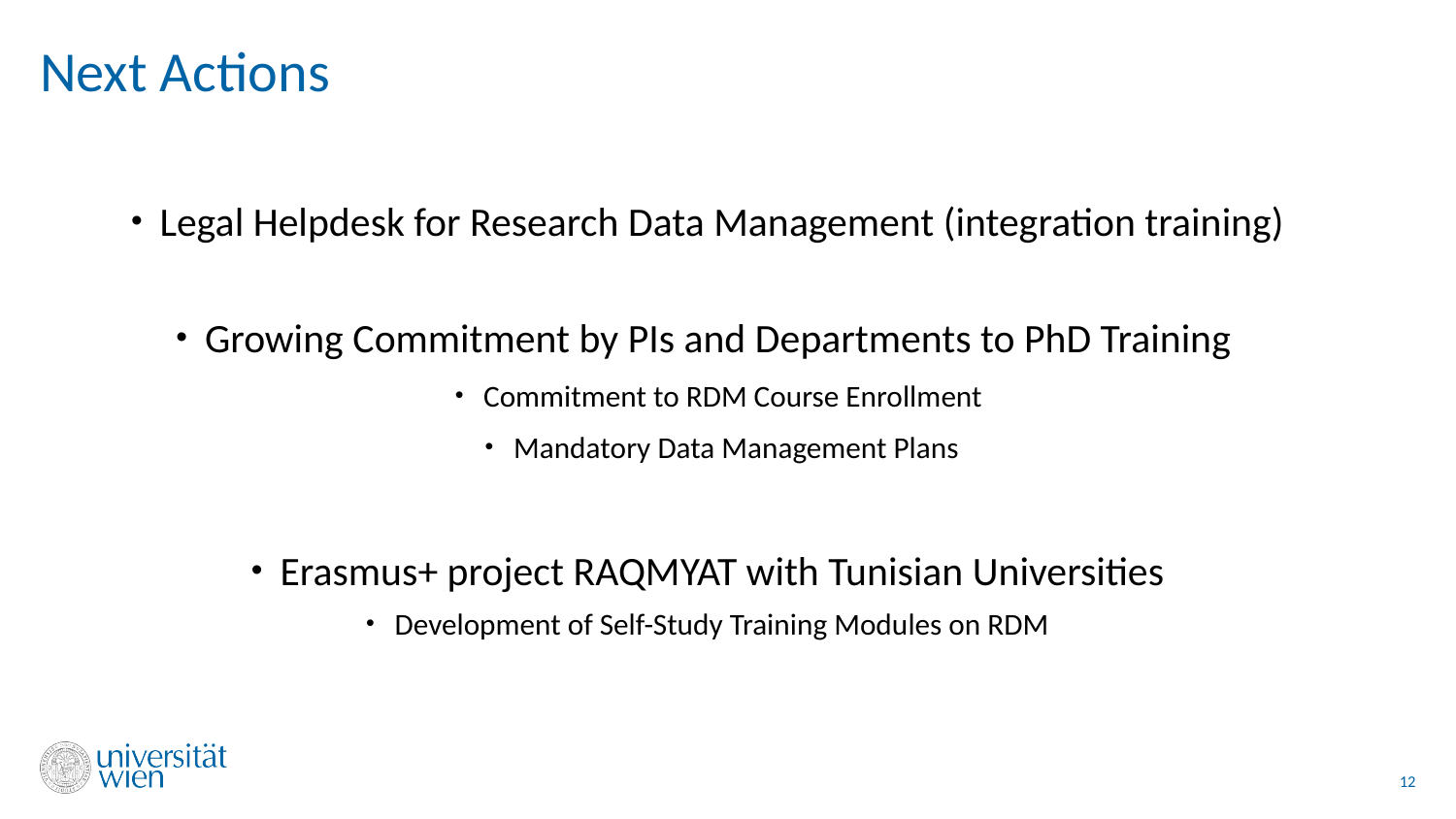

# Next Actions
Legal Helpdesk for Research Data Management (integration training)

Growing Commitment by PIs and Departments to PhD Training
Commitment to RDM Course Enrollment
Mandatory Data Management Plans

Erasmus+ project RAQMYAT with Tunisian Universities
Development of Self-Study Training Modules on RDM

12